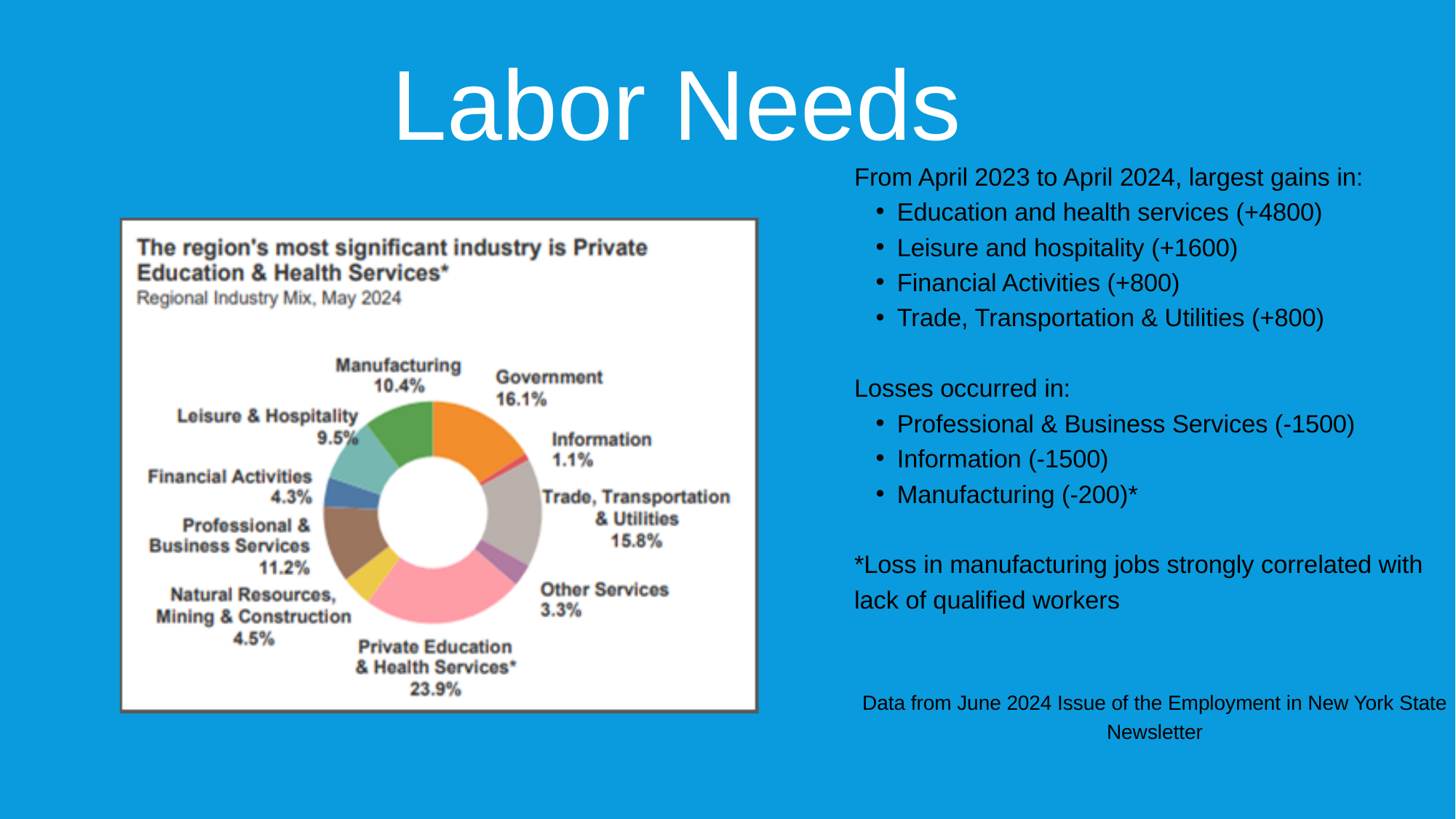

Labor Needs
From April 2023 to April 2024, largest gains in:
Education and health services (+4800)
Leisure and hospitality (+1600)
Financial Activities (+800)
Trade, Transportation & Utilities (+800)

Losses occurred in:
Professional & Business Services (-1500)
Information (-1500)
Manufacturing (-200)*

*Loss in manufacturing jobs strongly correlated with lack of qualified workers

Data from June 2024 Issue of the Employment in New York State Newsletter